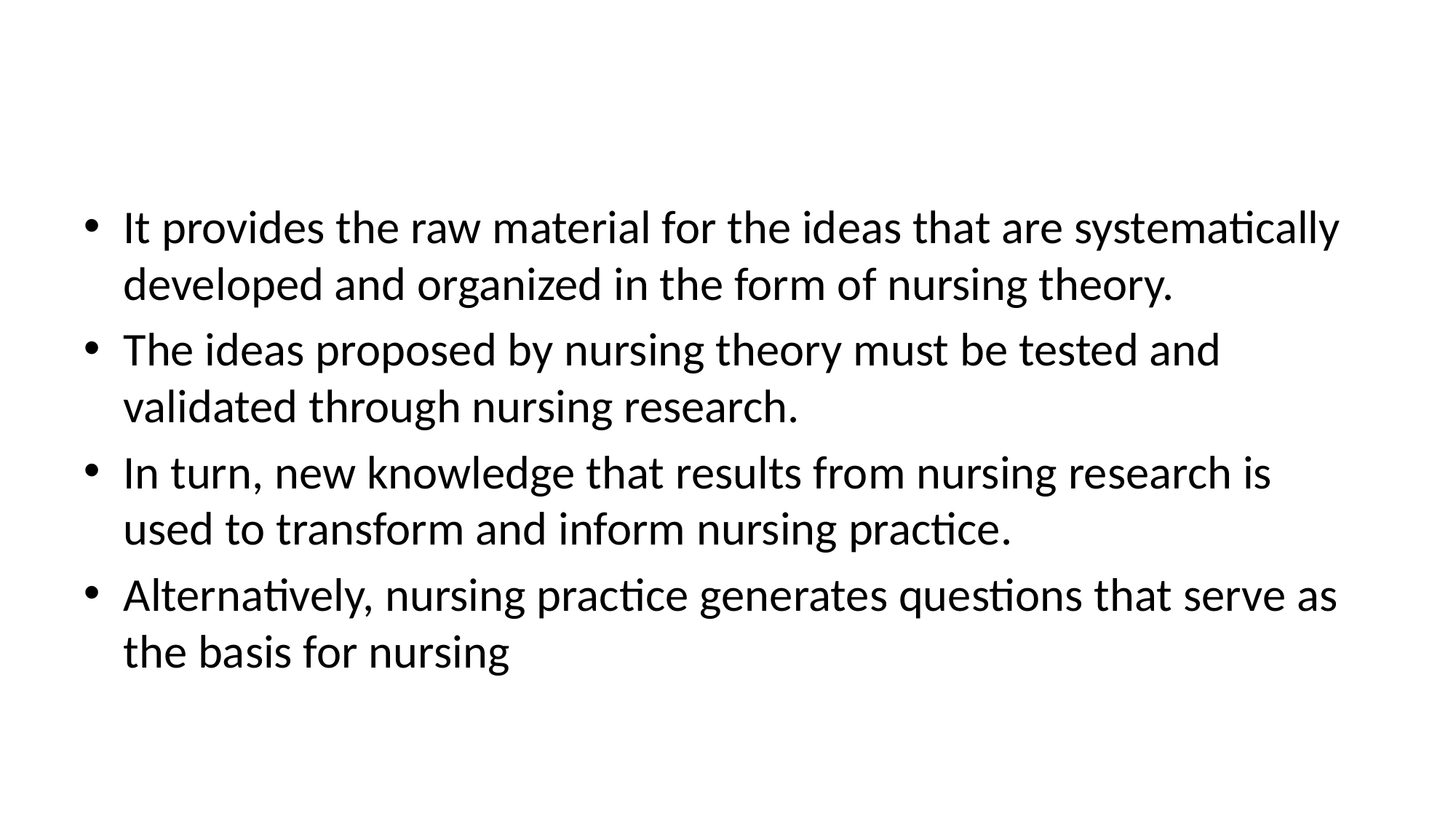

#
It provides the raw material for the ideas that are systematically developed and organized in the form of nursing theory.
The ideas proposed by nursing theory must be tested and validated through nursing research.
In turn, new knowledge that results from nursing research is used to transform and inform nursing practice.
Alternatively, nursing practice generates questions that serve as the basis for nursing